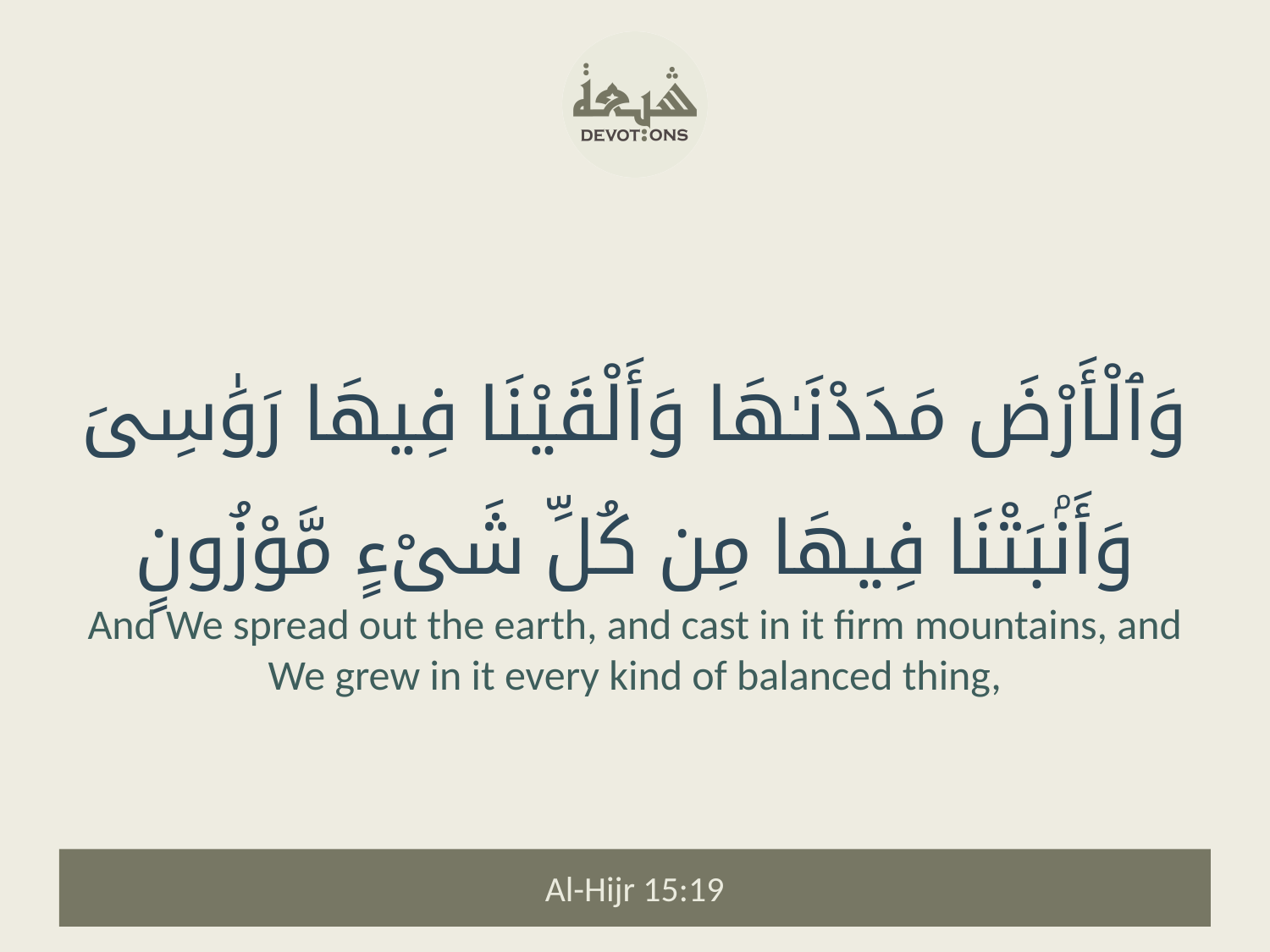

وَٱلْأَرْضَ مَدَدْنَـٰهَا وَأَلْقَيْنَا فِيهَا رَوَٰسِىَ وَأَنۢبَتْنَا فِيهَا مِن كُلِّ شَىْءٍ مَّوْزُونٍ
And We spread out the earth, and cast in it firm mountains, and We grew in it every kind of balanced thing,
Al-Hijr 15:19